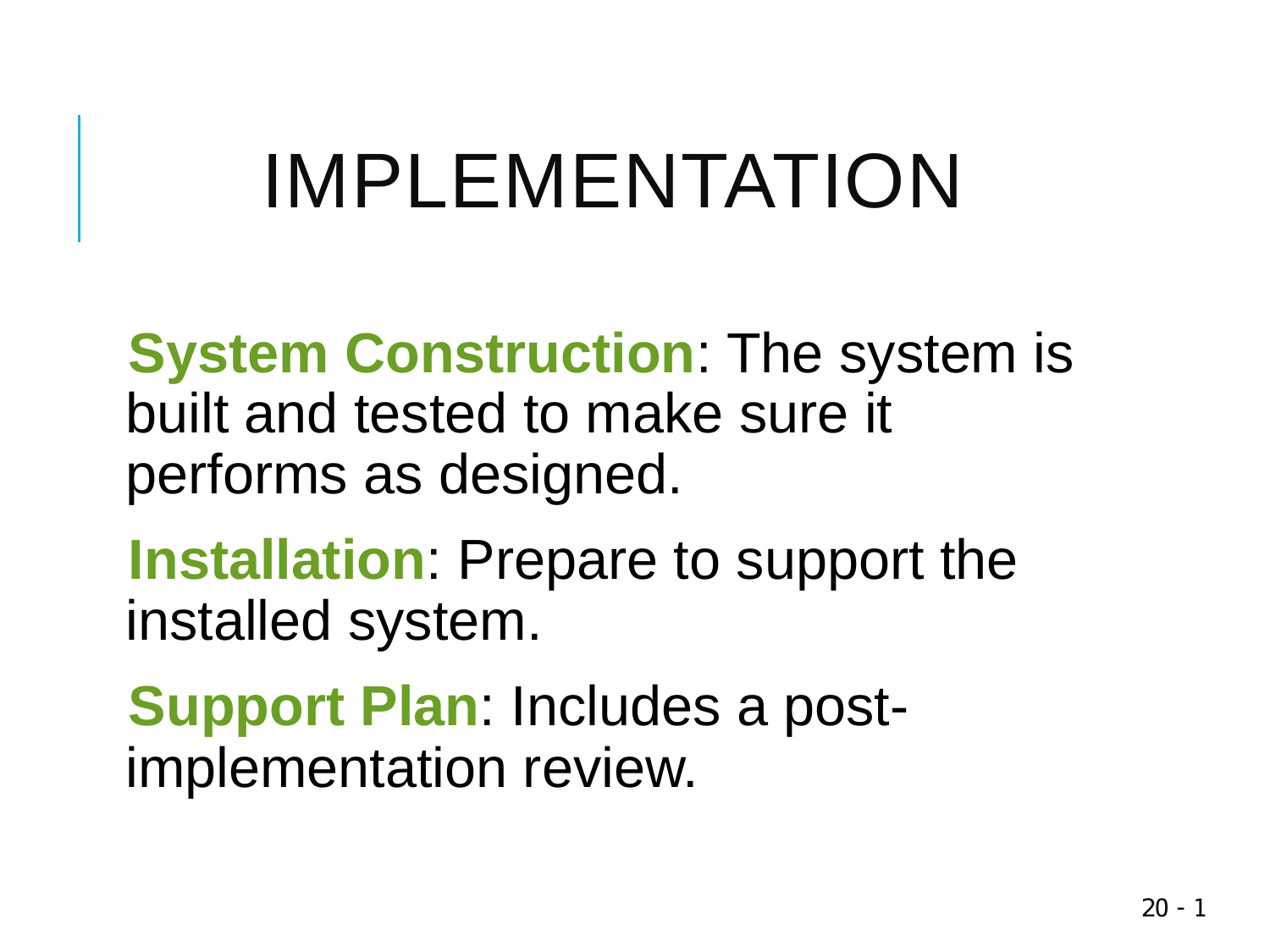

# Implementation
System Construction: The system is built and tested to make sure it performs as designed.
Installation: Prepare to support the installed system.
Support Plan: Includes a post-implementation review.
1 - 20